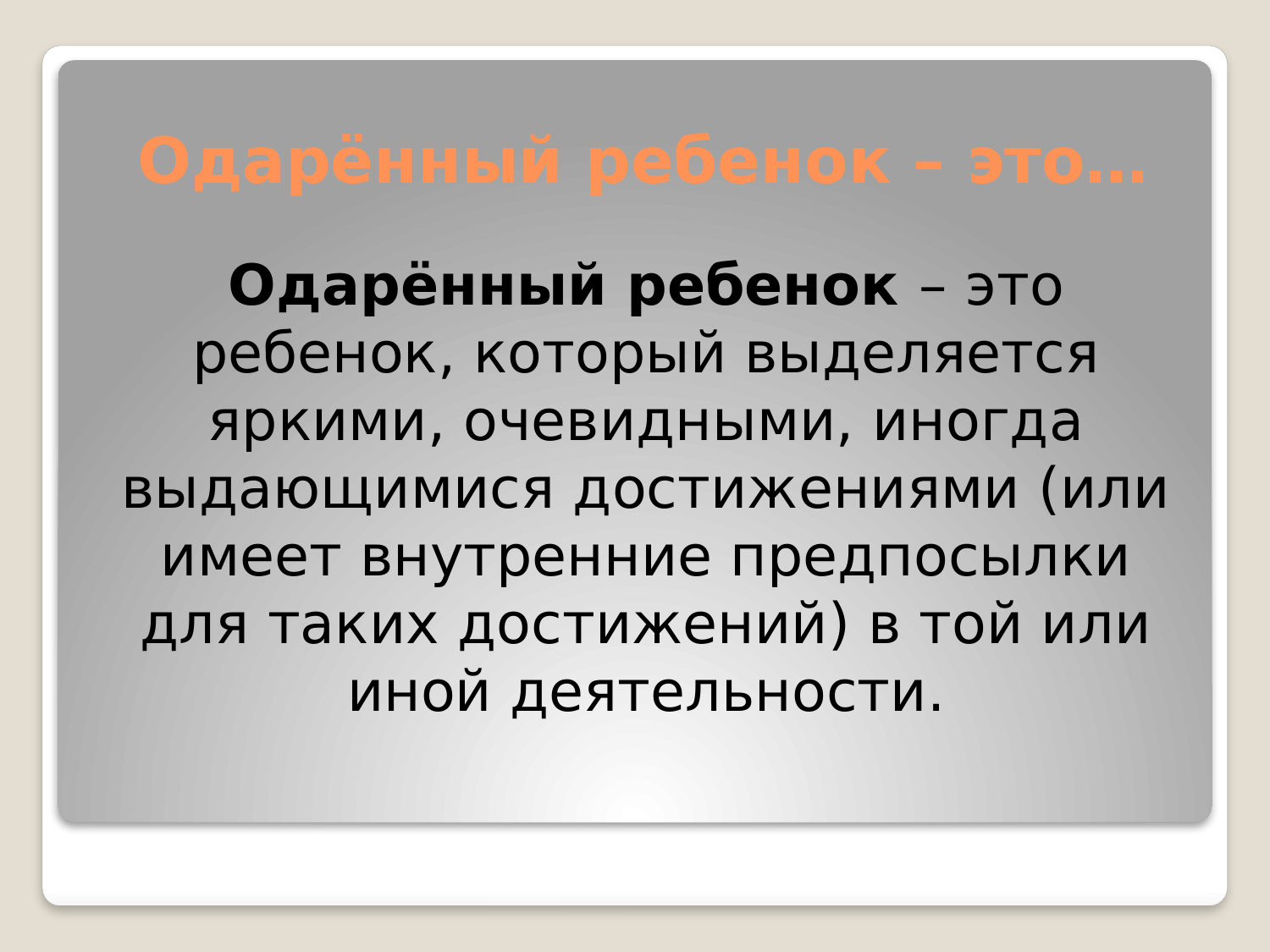

# Одарённый ребенок – это…
Одарённый ребенок – это ребенок, который выделяется яркими, очевидными, иногда выдающимися достижениями (или имеет внутренние предпосылки для таких достижений) в той или иной деятельности.